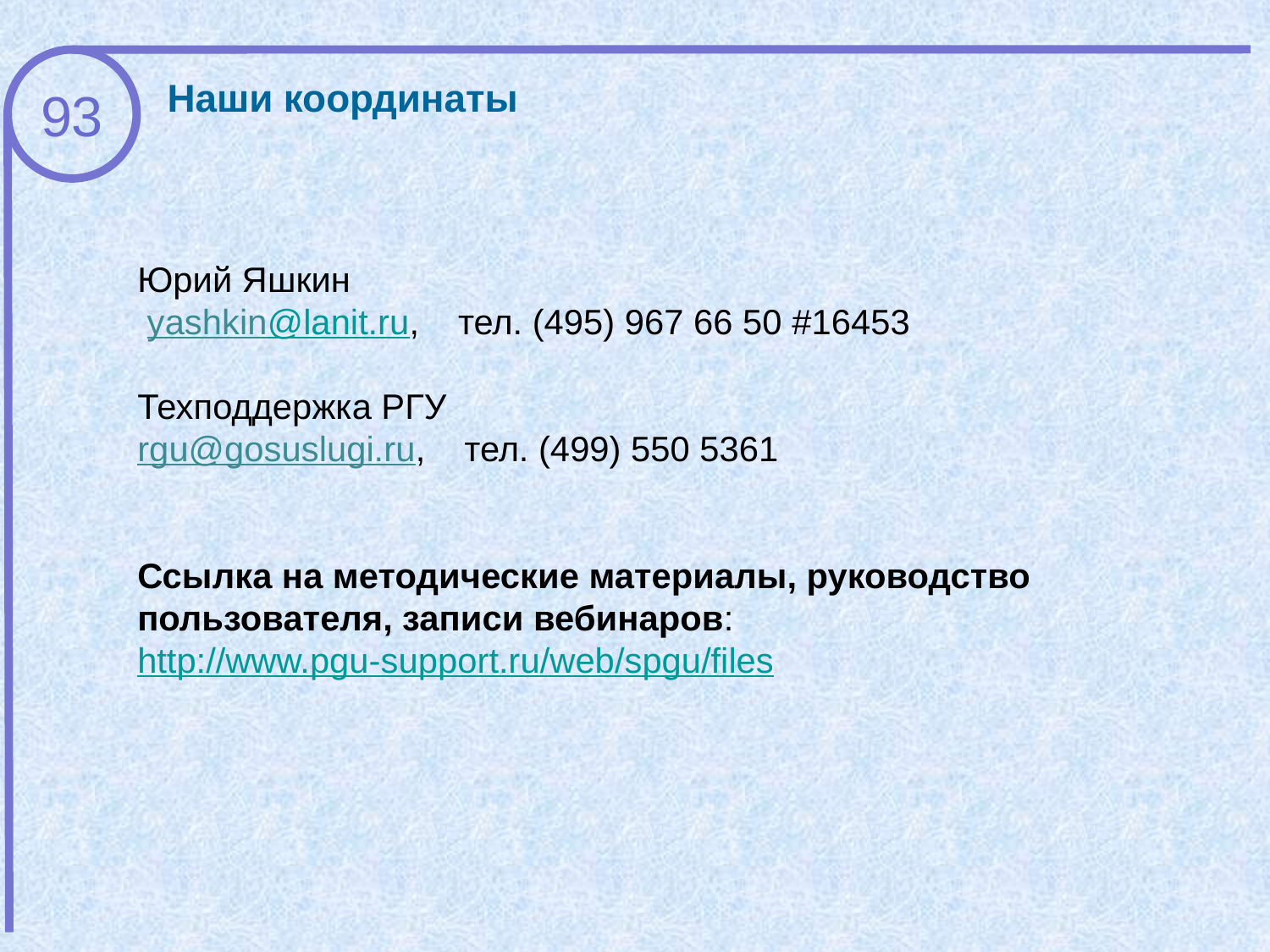

Наши координаты
93

Юрий Яшкин
 yashkin@lanit.ru,    тел. (495) 967 66 50 #16453

Техподдержка РГУ
rgu@gosuslugi.ru,    тел. (499) 550 5361

Ссылка на методические материалы, руководство пользователя, записи вебинаров:
http://www.pgu-support.ru/web/spgu/files